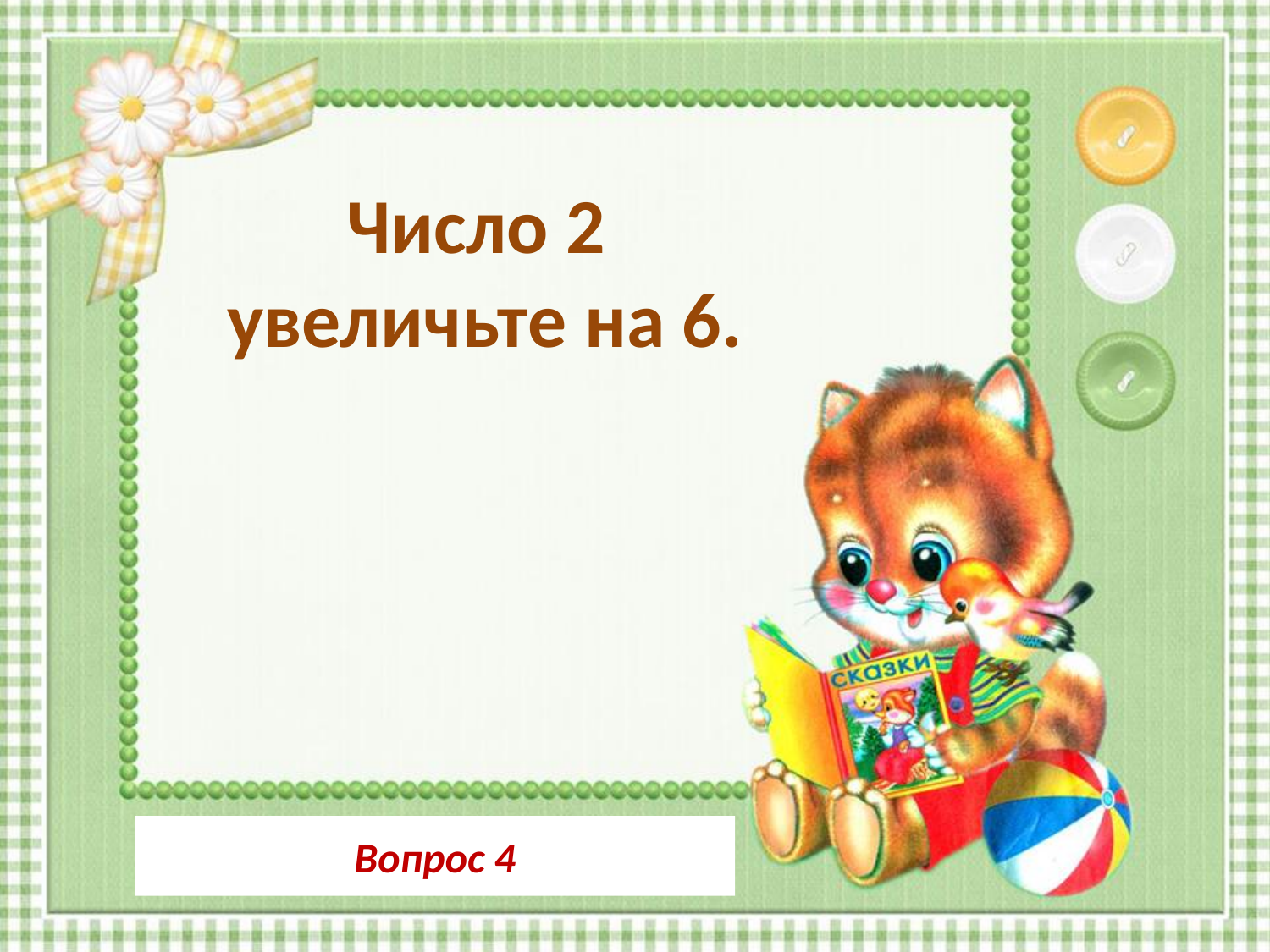

Число 2
увеличьте на 6.
Вопрос 4